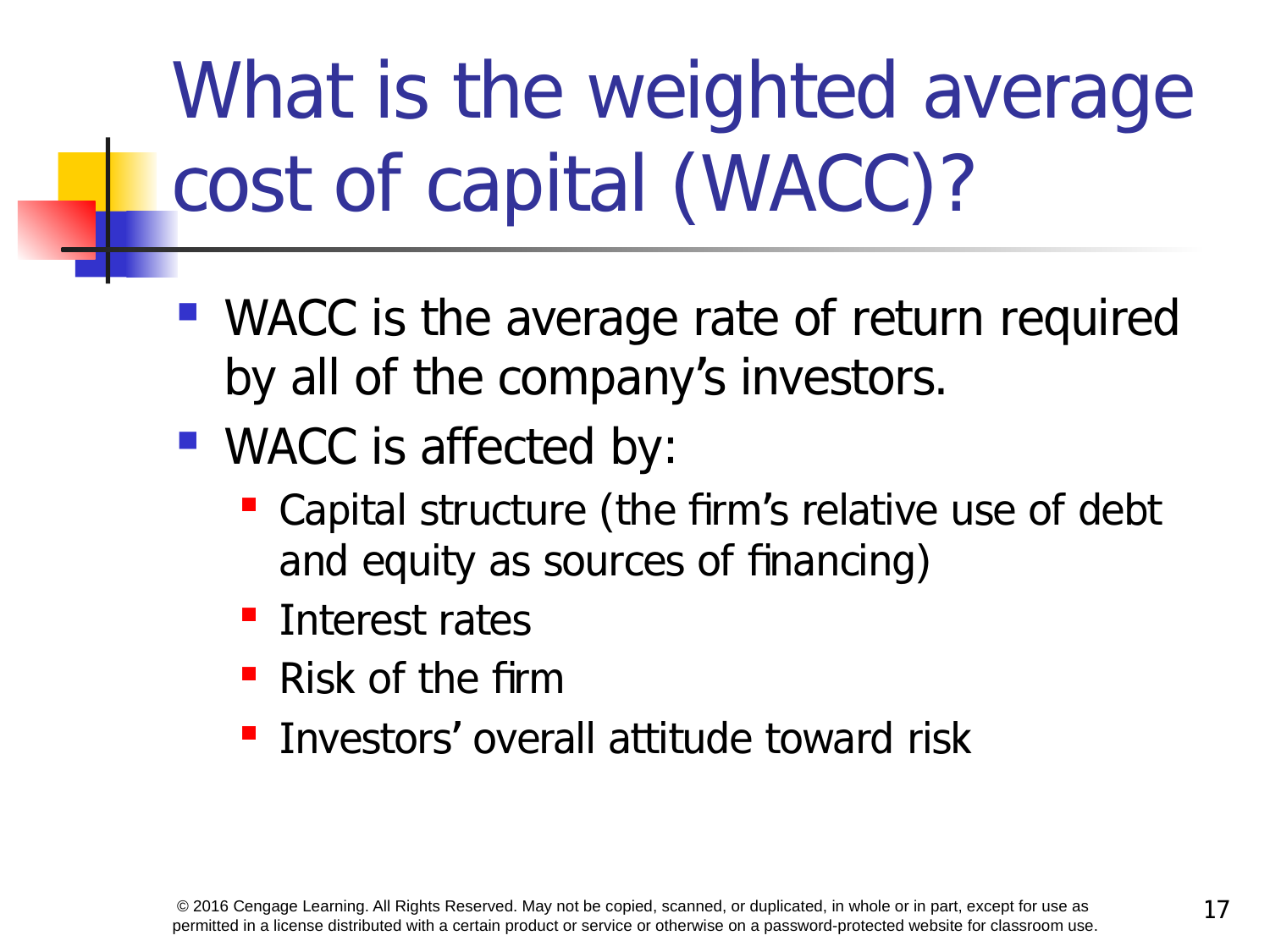

# What is the weighted average cost of capital (WACC)?
WACC is the average rate of return required by all of the company’s investors.
WACC is affected by:
Capital structure (the firm’s relative use of debt and equity as sources of financing)
Interest rates
Risk of the firm
Investors’ overall attitude toward risk
17